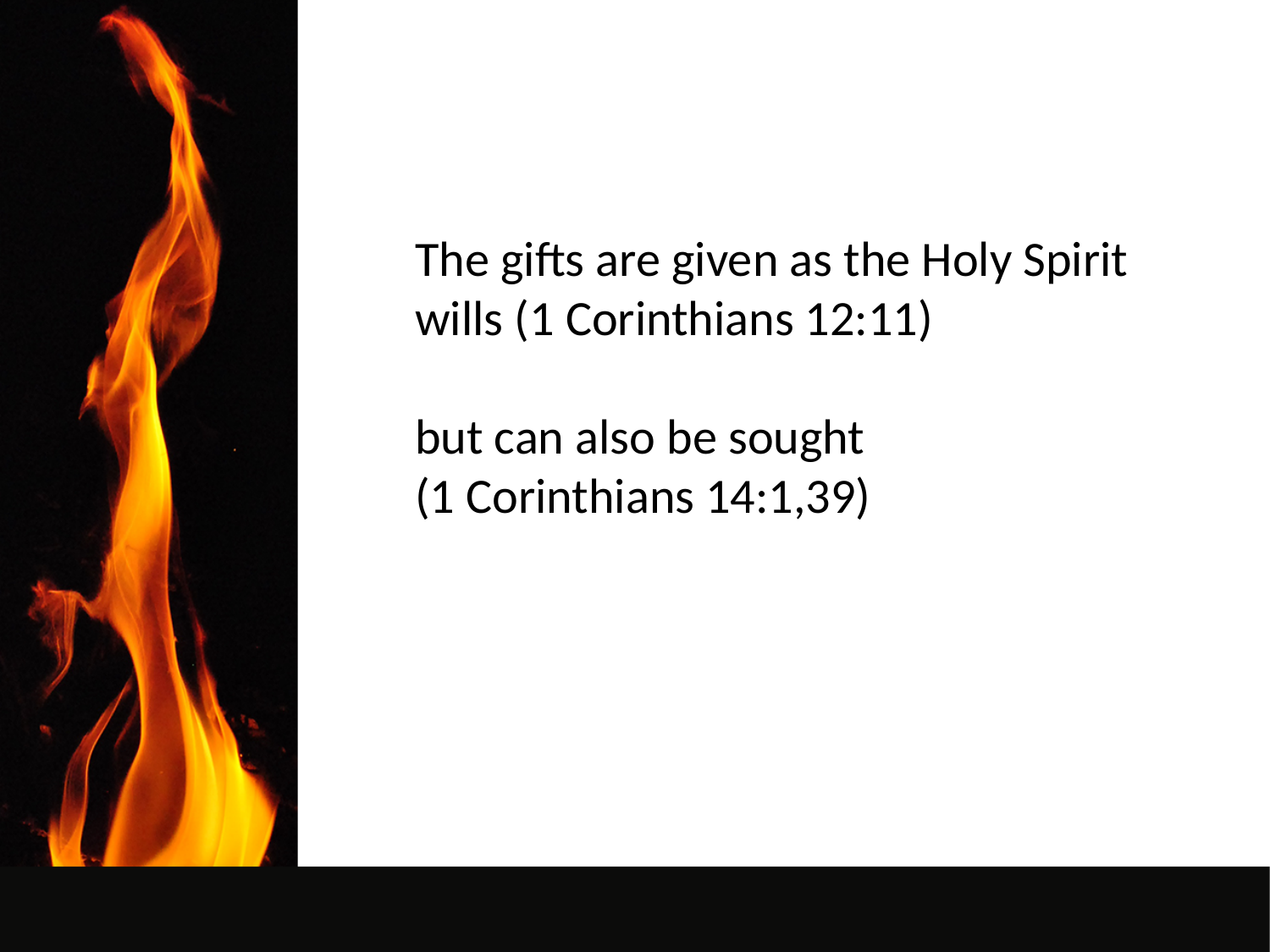

The gifts are given as the Holy Spirit wills (1 Corinthians 12:11)

but can also be sought
(1 Corinthians 14:1,39)